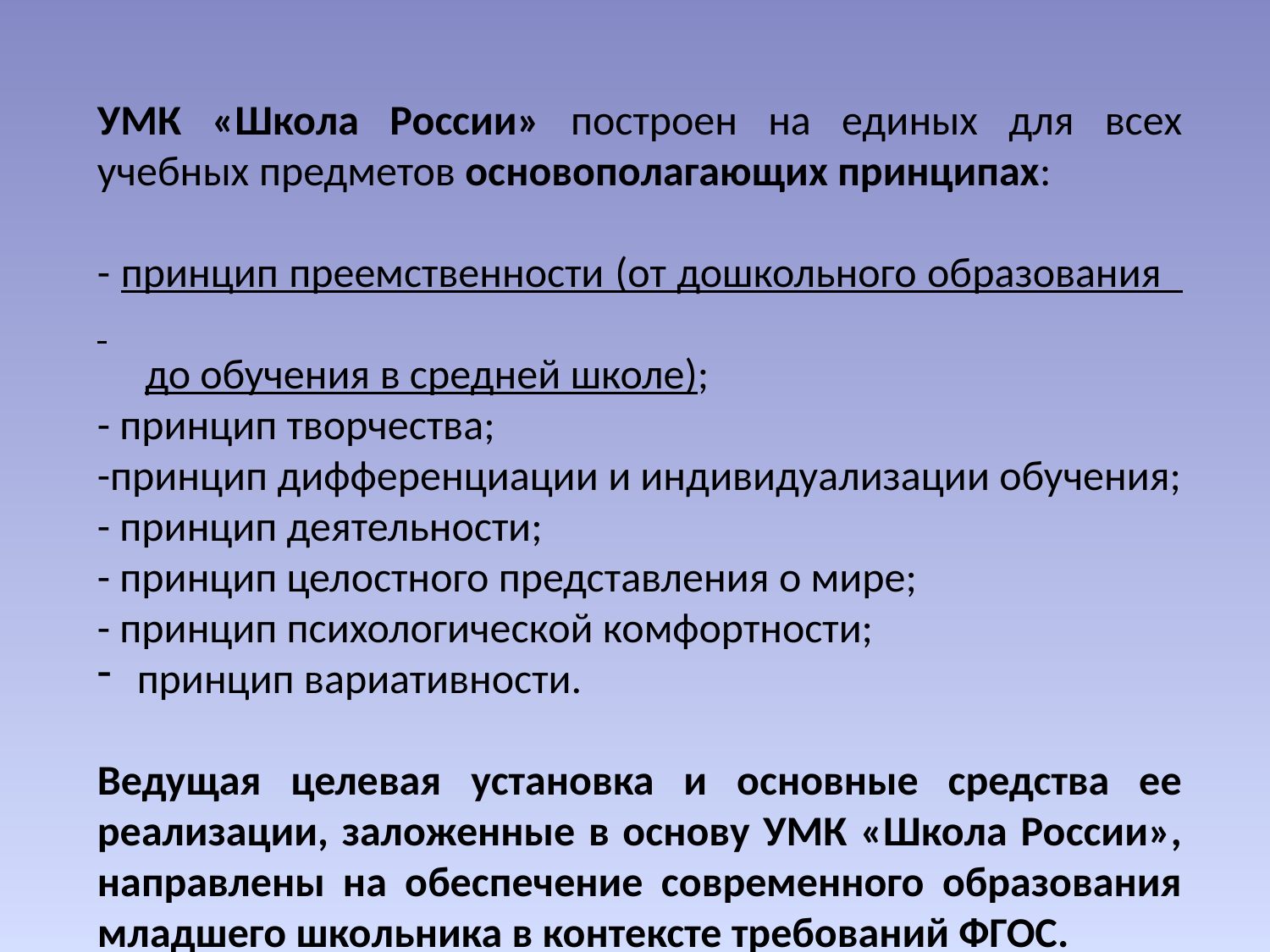

УМК «Школа России» построен на единых для всех учебных предметов основополагающих принципах:

- принцип преемственности (от дошкольного образования
     до обучения в средней школе);
- принцип творчества;
-принцип дифференциации и индивидуализации обучения;
- принцип деятельности;
- принцип целостного представления о мире;
- принцип психологической комфортности;
принцип вариативности.

Ведущая целевая установка и основные средства ее реализации, заложенные в основу УМК «Школа России», направлены на обеспечение современного образования младшего школьника в контексте требований ФГОС.